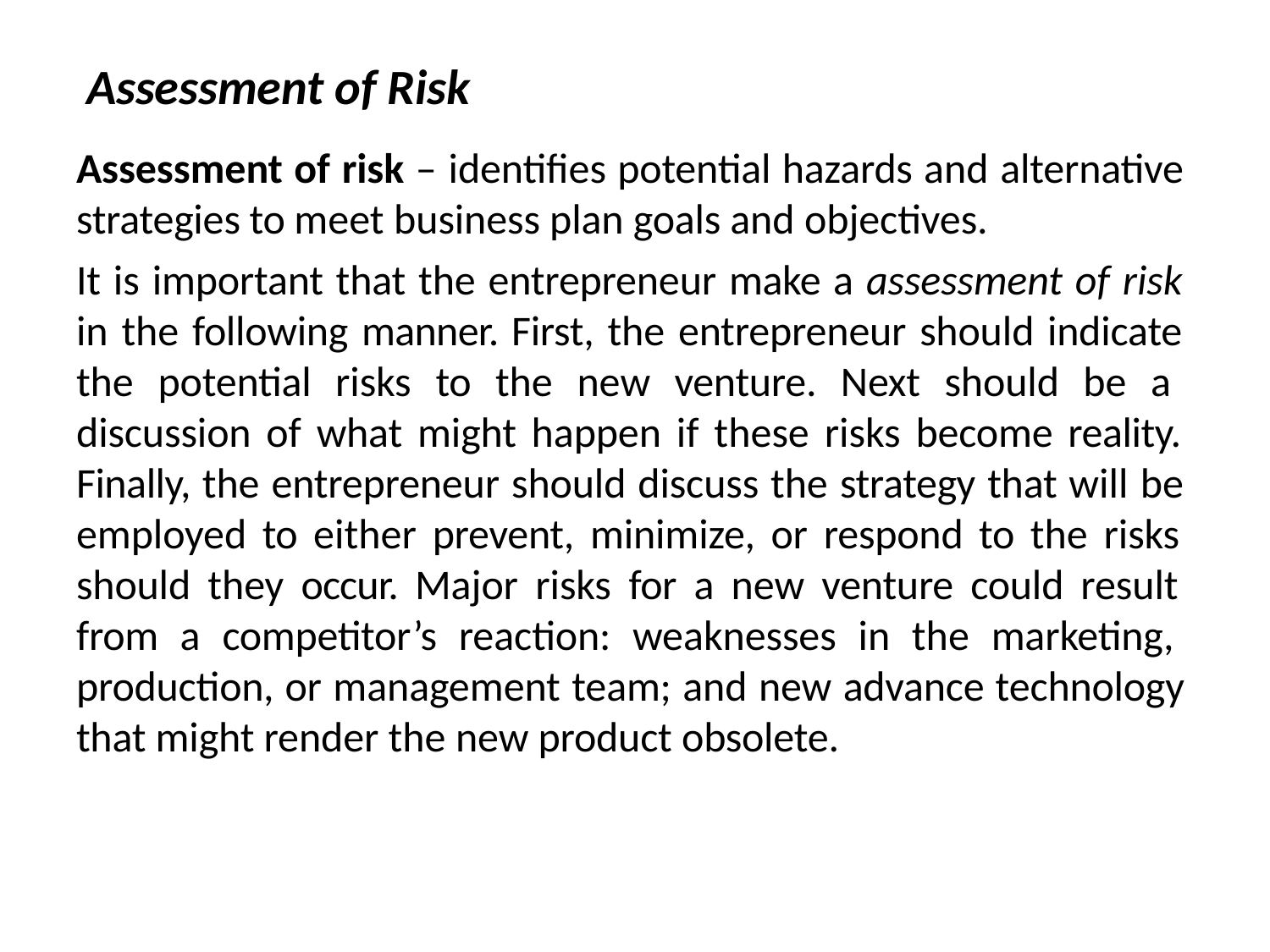

# Assessment of Risk
Assessment of risk – identifies potential hazards and alternative  strategies to meet business plan goals and objectives.
It is important that the entrepreneur make a assessment of risk  in the following manner. First, the entrepreneur should indicate  the potential risks to the new venture. Next should be a  discussion of what might happen if these risks become reality.  Finally, the entrepreneur should discuss the strategy that will be  employed to either prevent, minimize, or respond to the risks  should they occur. Major risks for a new venture could result  from a competitor’s reaction: weaknesses in the marketing,  production, or management team; and new advance technology  that might render the new product obsolete.